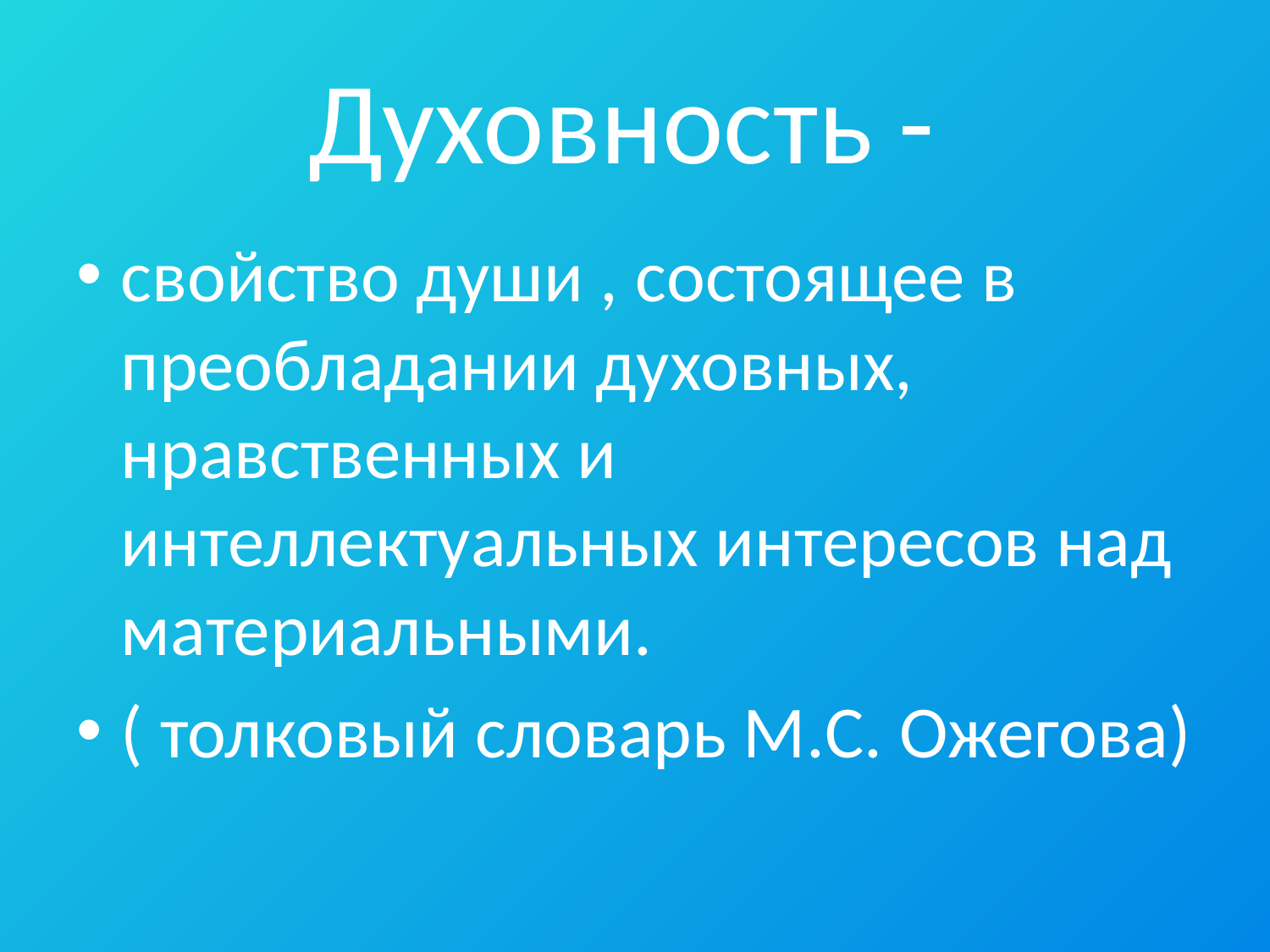

# Духовность -
свойство души , состоящее в преобладании духовных, нравственных и интеллектуальных интересов над материальными.
( толковый словарь М.С. Ожегова)